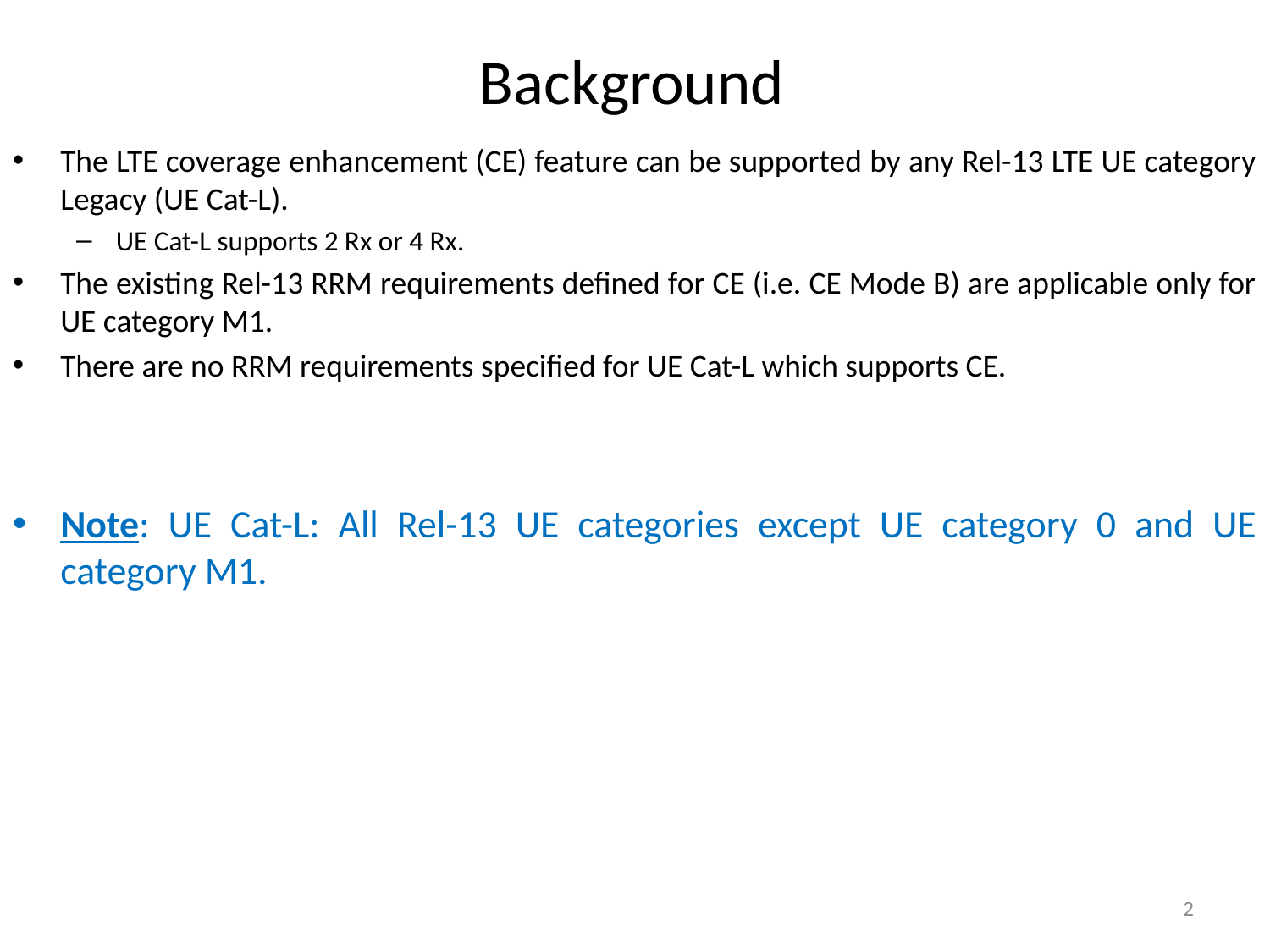

# Background
The LTE coverage enhancement (CE) feature can be supported by any Rel-13 LTE UE category Legacy (UE Cat-L).
UE Cat-L supports 2 Rx or 4 Rx.
The existing Rel-13 RRM requirements defined for CE (i.e. CE Mode B) are applicable only for UE category M1.
There are no RRM requirements specified for UE Cat-L which supports CE.

Note: UE Cat-L: All Rel-13 UE categories except UE category 0 and UE category M1.

2